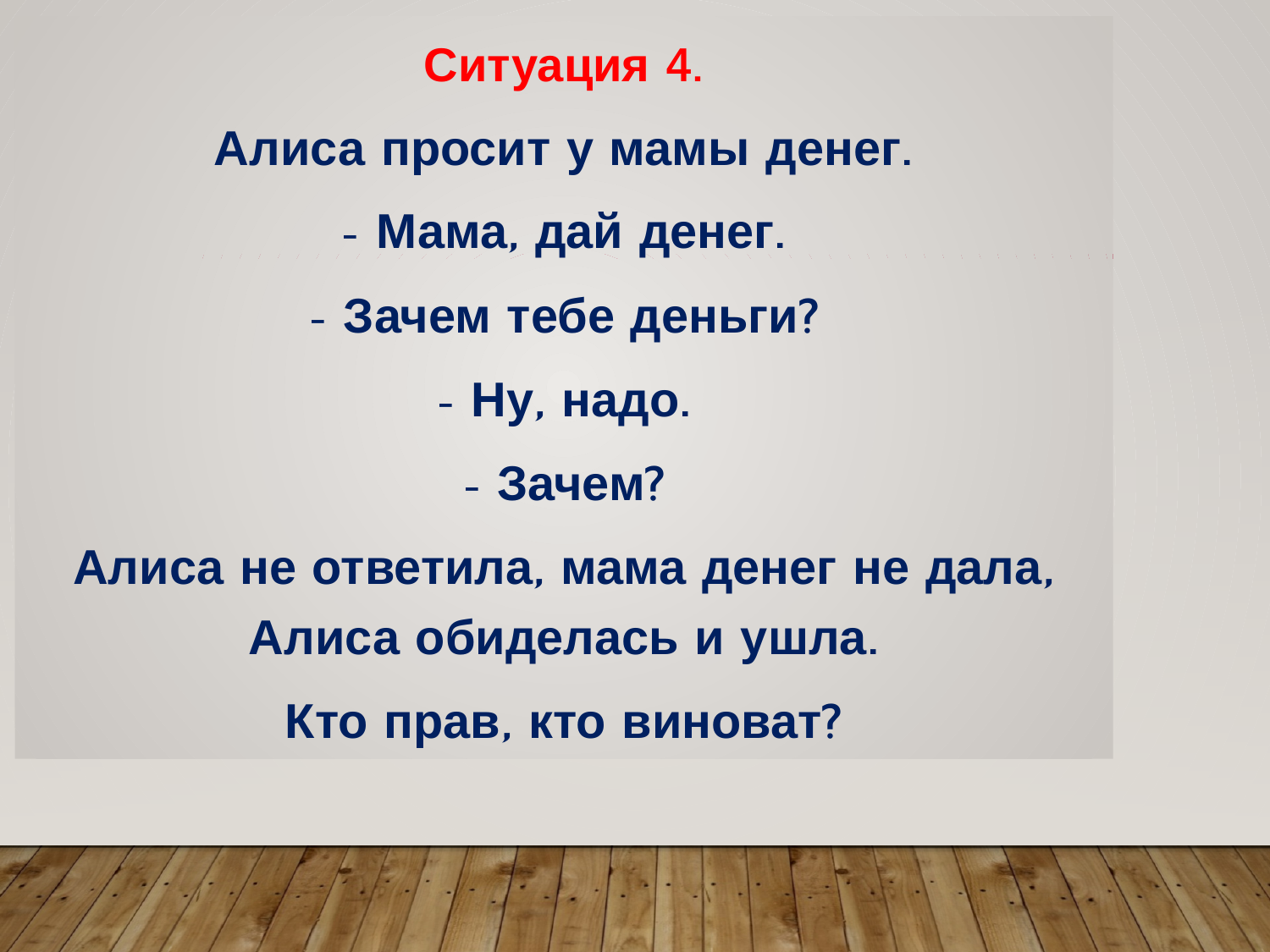

Ситуация 4.
Алиса просит у мамы денег.
- Мама, дай денег.
- Зачем тебе деньги?
- Ну, надо.
- Зачем?
Алиса не ответила, мама денег не дала, Алиса обиделась и ушла.
Кто прав, кто виноват?

#